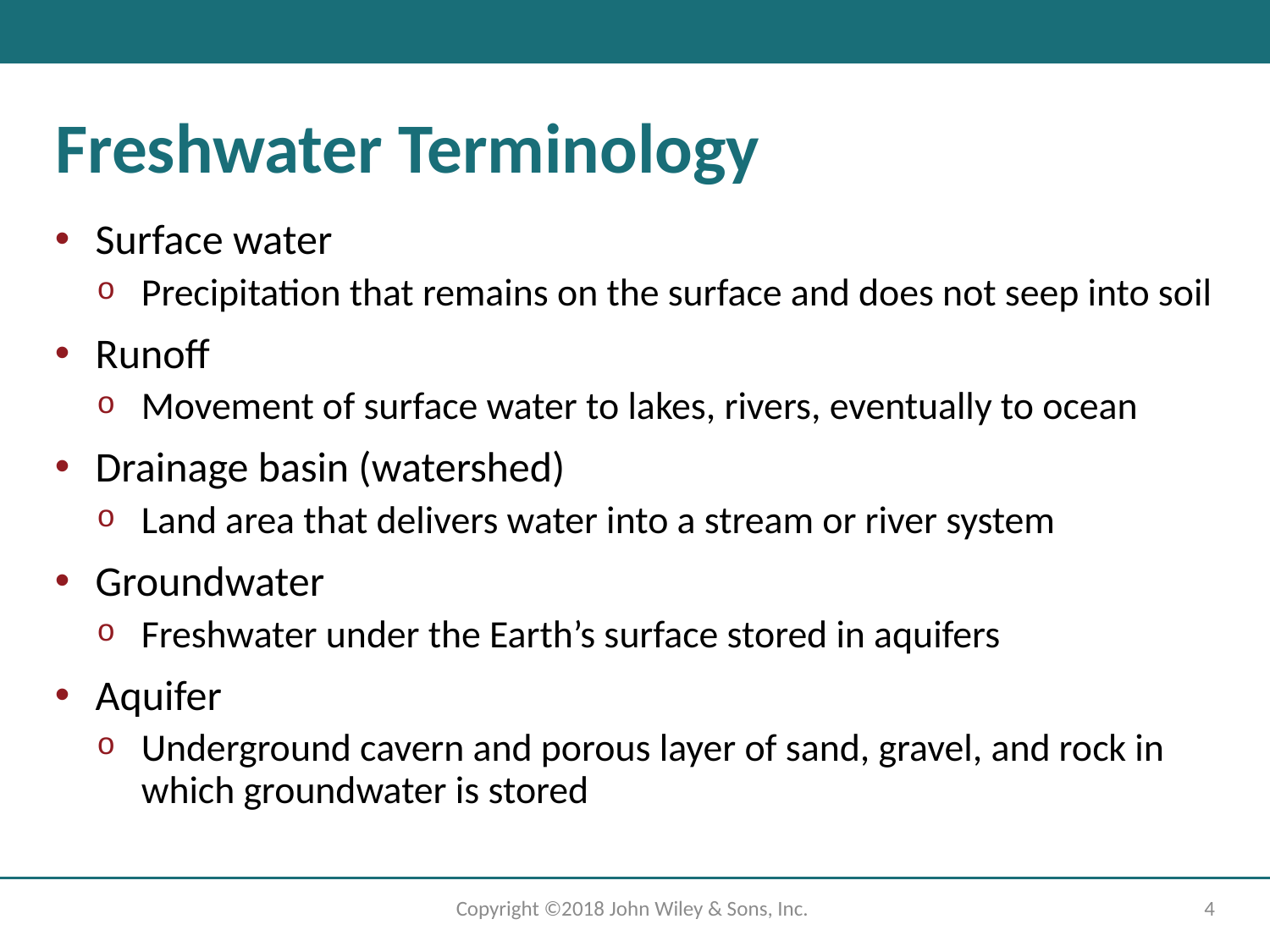

# Freshwater Terminology
Surface water
Precipitation that remains on the surface and does not seep into soil
Runoff
Movement of surface water to lakes, rivers, eventually to ocean
Drainage basin (watershed)
Land area that delivers water into a stream or river system
Groundwater
Freshwater under the Earth’s surface stored in aquifers
Aquifer
Underground cavern and porous layer of sand, gravel, and rock in which groundwater is stored
Copyright ©2018 John Wiley & Sons, Inc.
4